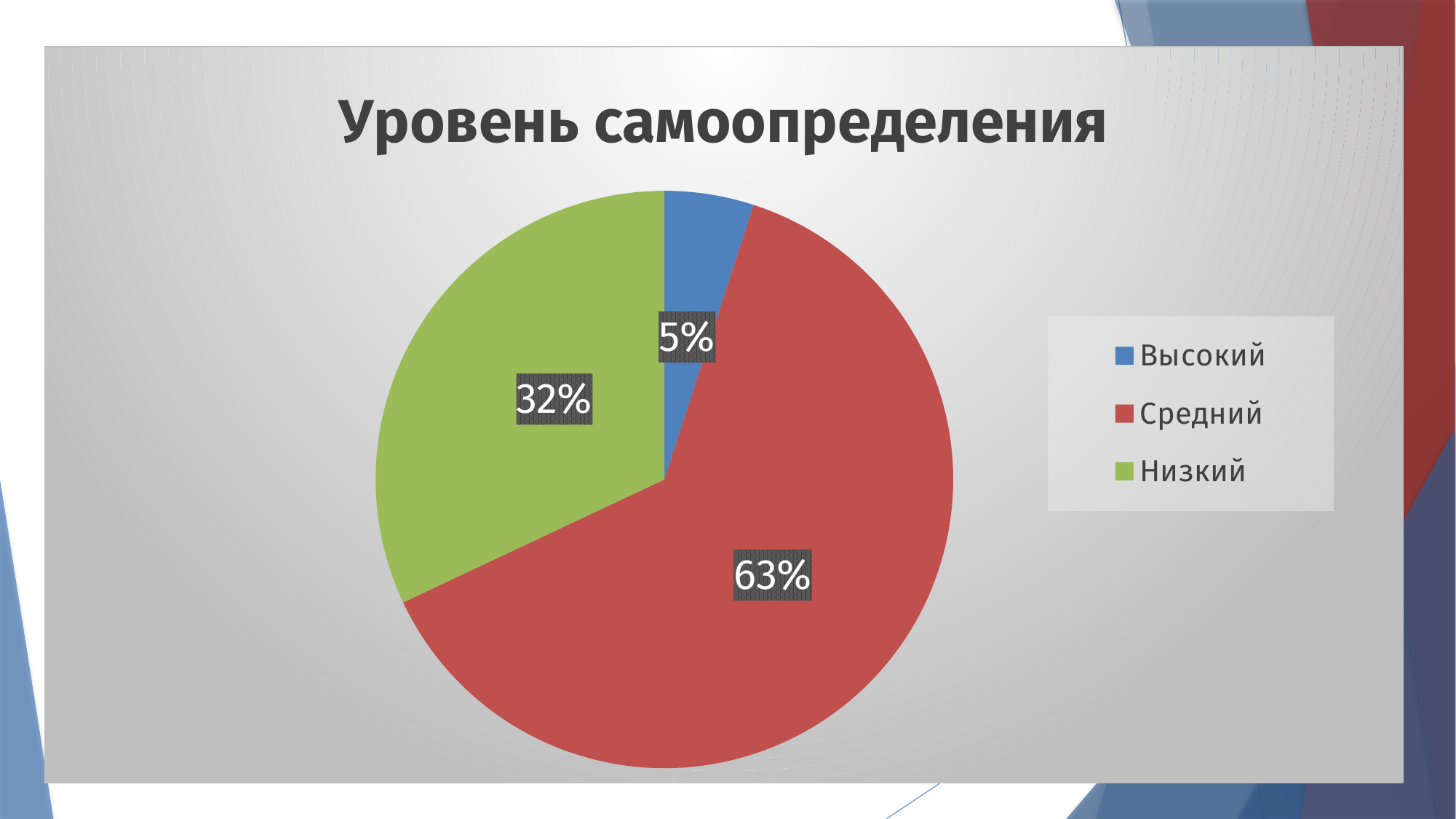

### Chart: Уровень самоопределения

| Category | Продажи |
|---|---|
| Высокий | 5.0 |
| Средний | 63.0 |
| Низкий | 32.0 |
#